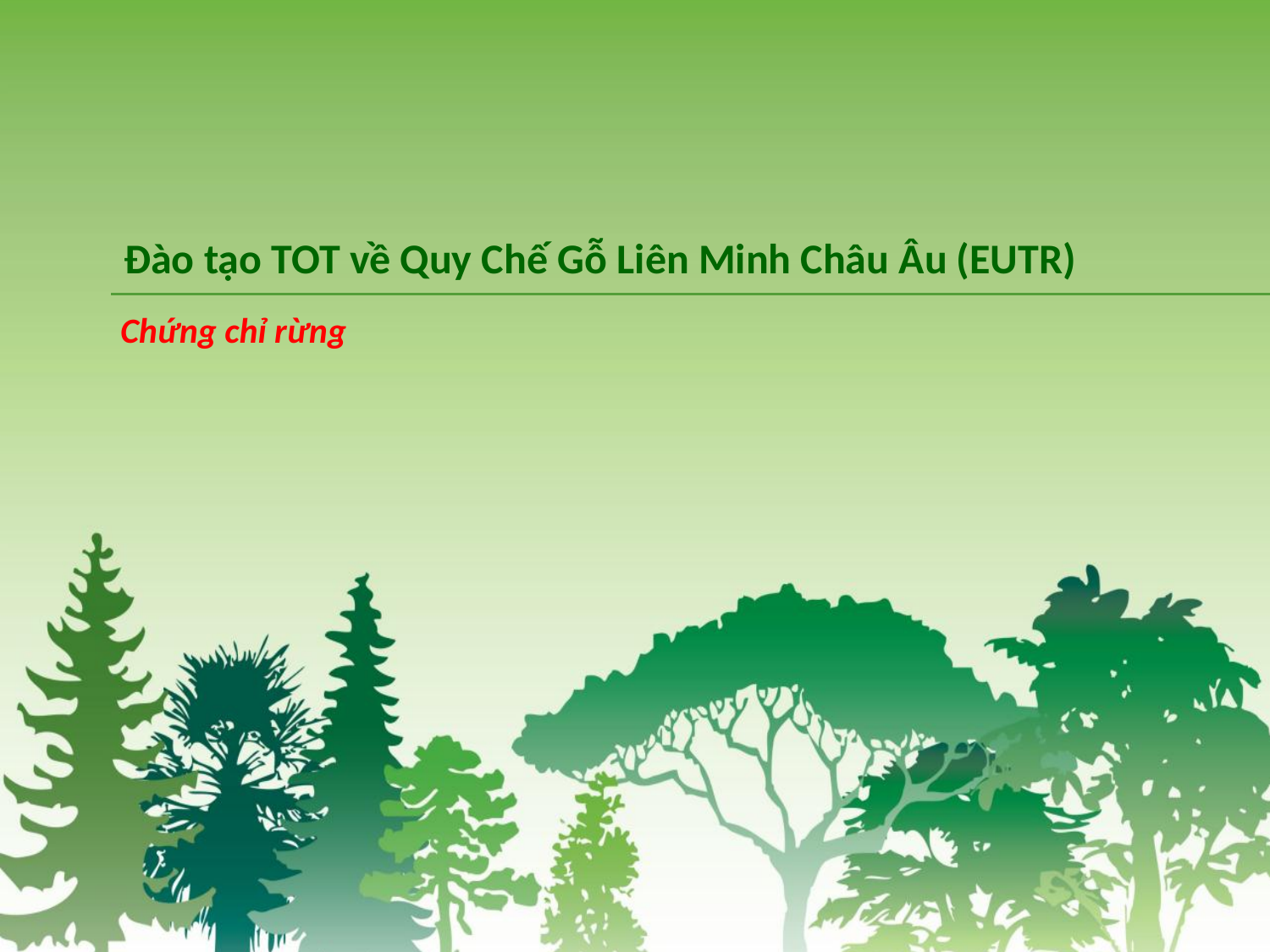

Đào tạo TOT về Quy Chế Gỗ Liên Minh Châu Âu (EUTR)
Chứng chỉ rừng
2